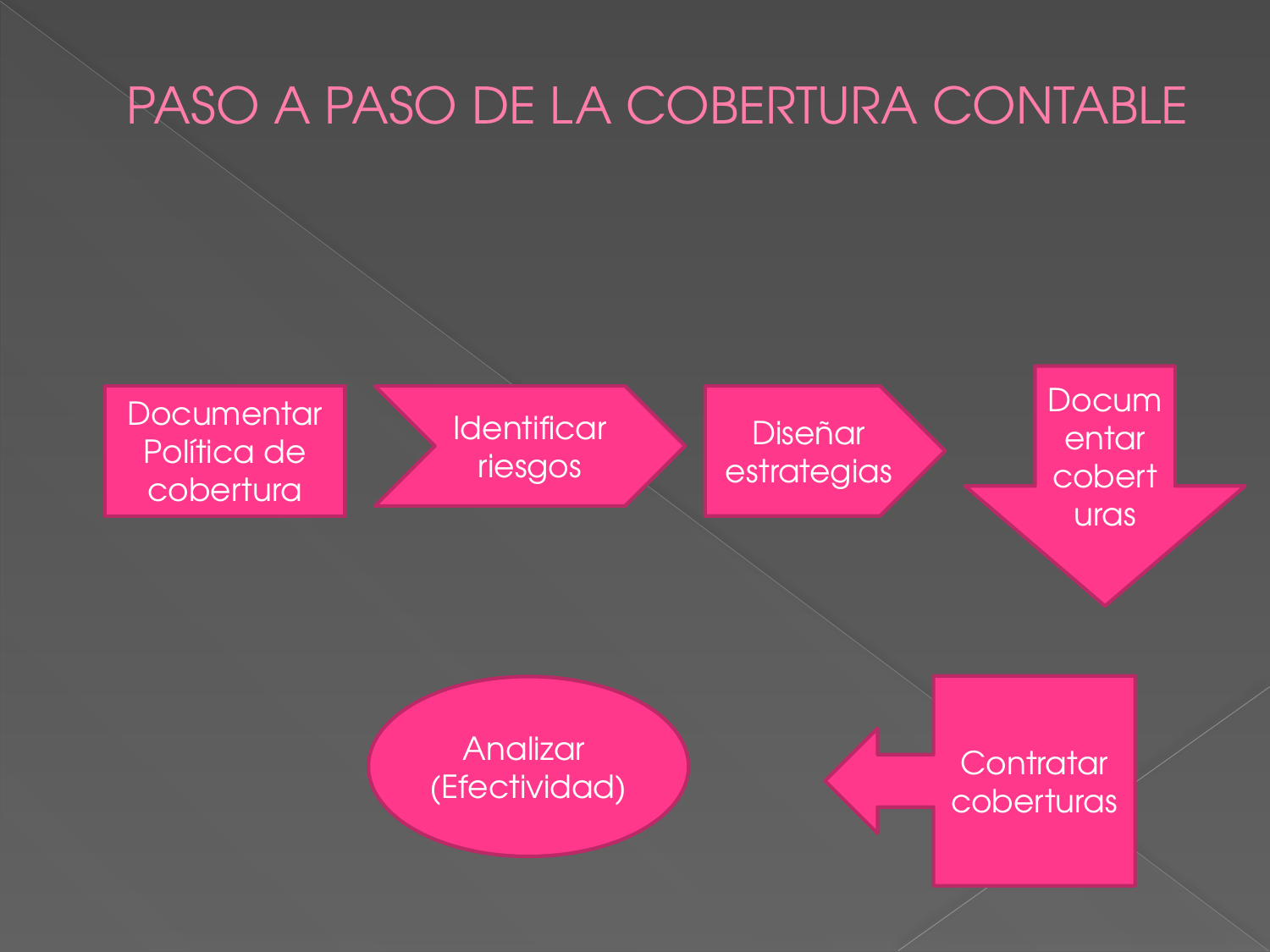

# PASO A PASO DE LA COBERTURA CONTABLE
Documentar
coberturas
Documentar
Política de
cobertura
Identificar
riesgos
Diseñar
estrategias
Contratar
coberturas
Analizar  (Efectividad)